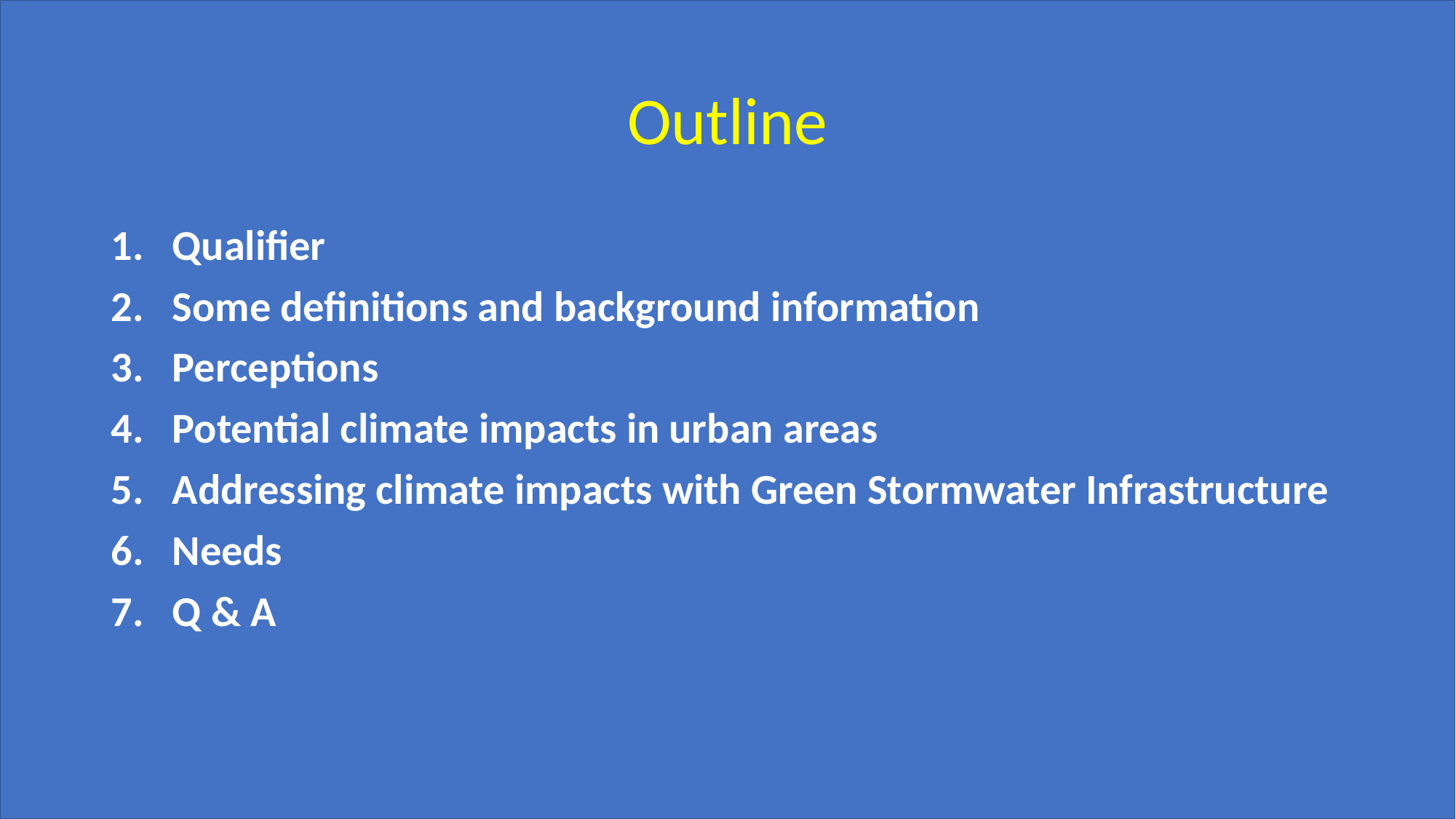

# Outline
Qualifier
Some definitions and background information
Perceptions
Potential climate impacts in urban areas
Addressing climate impacts with Green Stormwater Infrastructure
Needs
Q & A